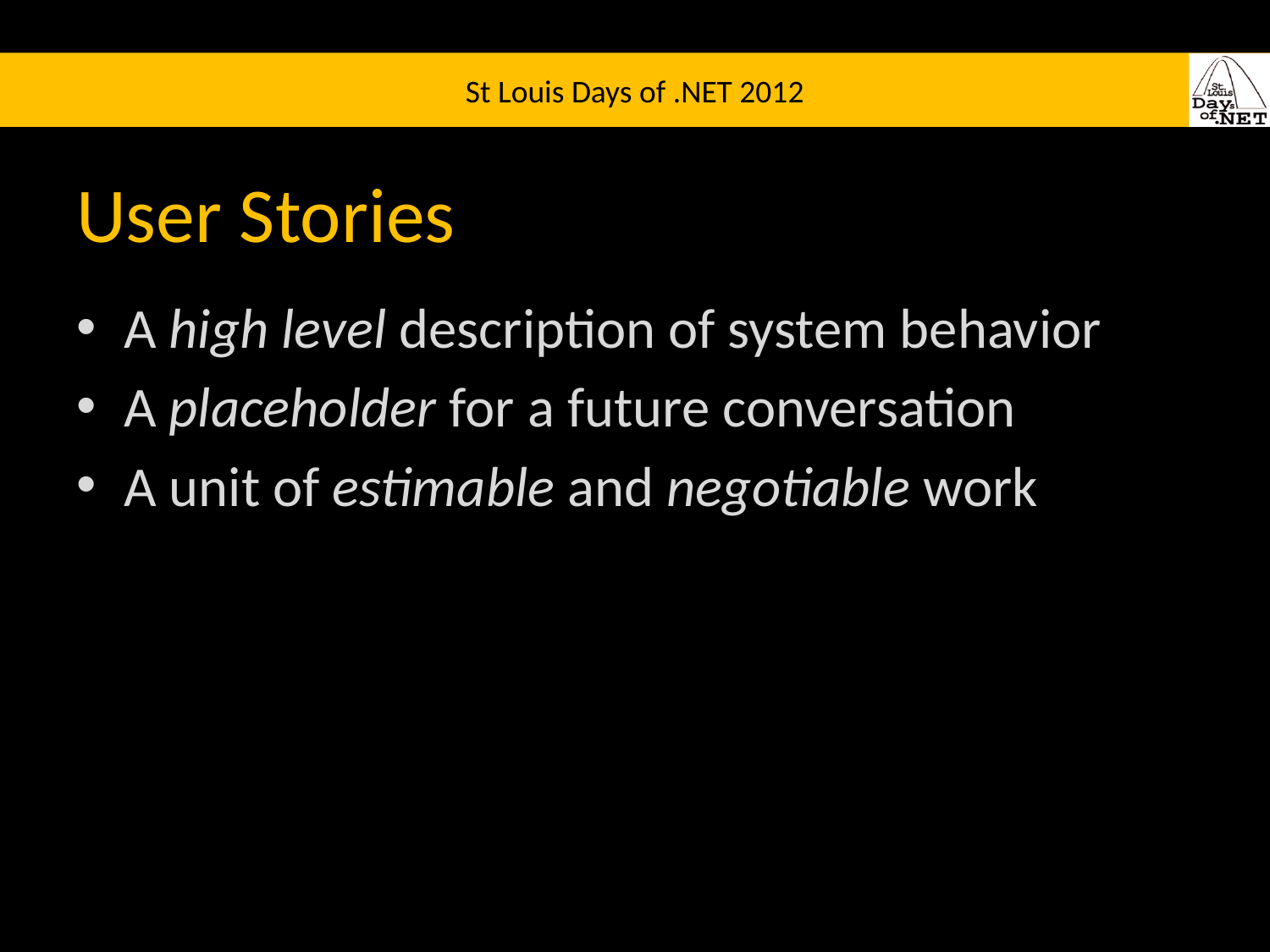

# User Stories
A high level description of system behavior
A placeholder for a future conversation
A unit of estimable and negotiable work